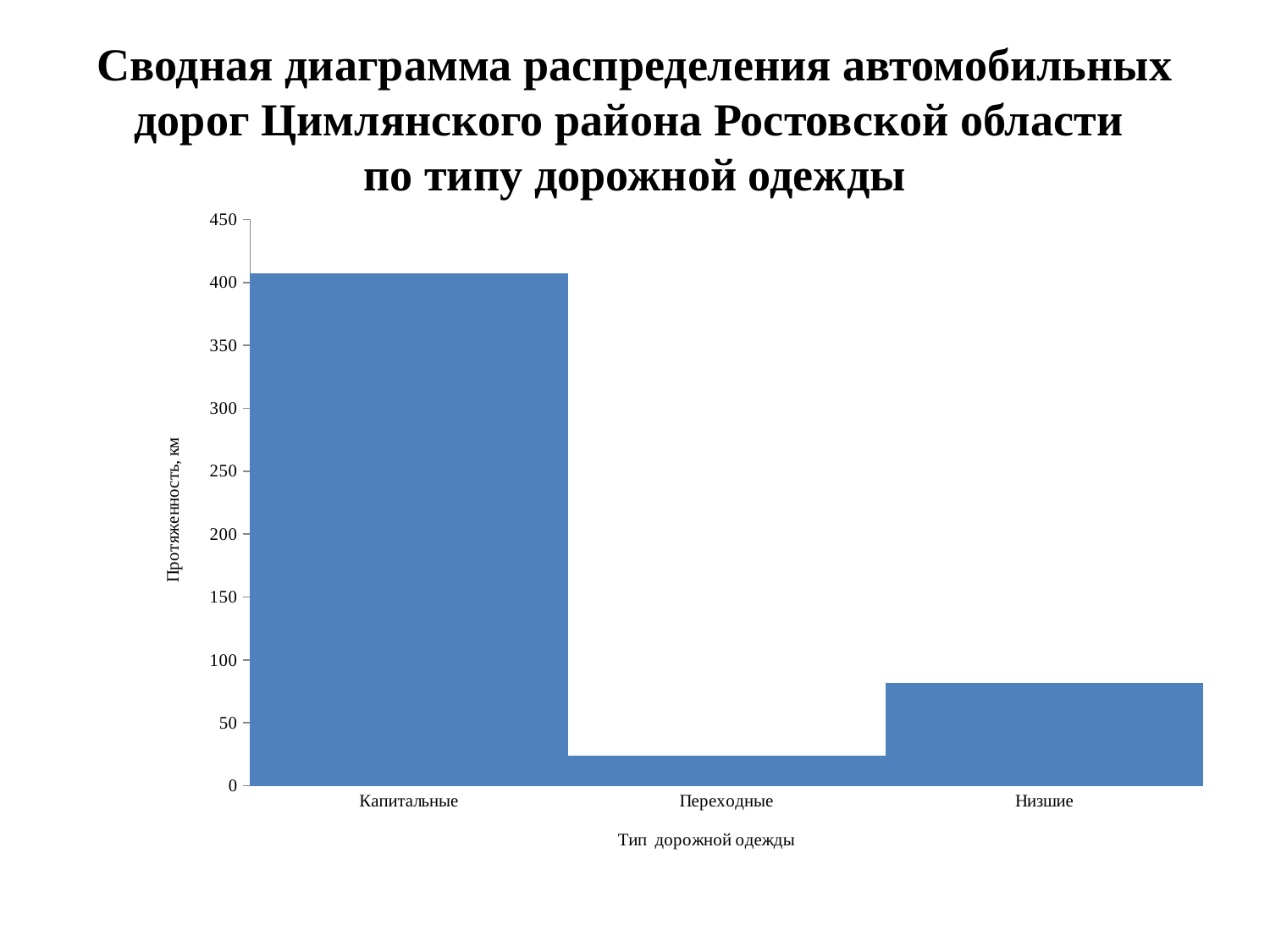

# Сводная диаграмма распределения автомобильных дорог Цимлянского района Ростовской области по типу дорожной одежды

### Chart

| Category |  |
|---|---|
| Капитальные | 407.1359999999996 |
| Переходные | 23.819 |
| Низшие | 81.824 |